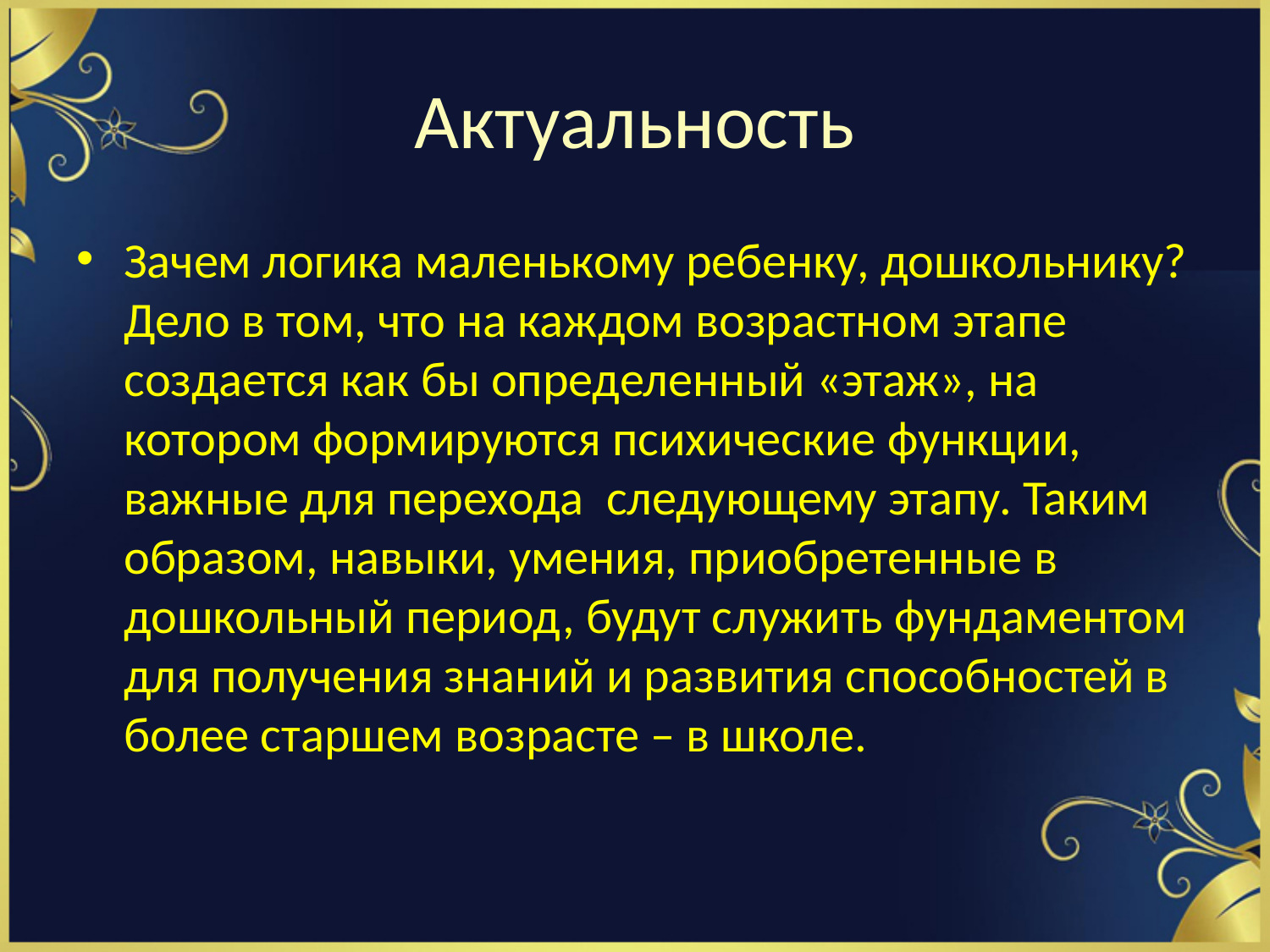

# Актуальность
Зачем логика маленькому ребенку, дошкольнику? Дело в том, что на каждом возрастном этапе создается как бы определенный «этаж», на котором формируются психические функции, важные для перехода  следующему этапу. Таким образом, навыки, умения, приобретенные в дошкольный период, будут служить фундаментом для получения знаний и развития способностей в более старшем возрасте – в школе.